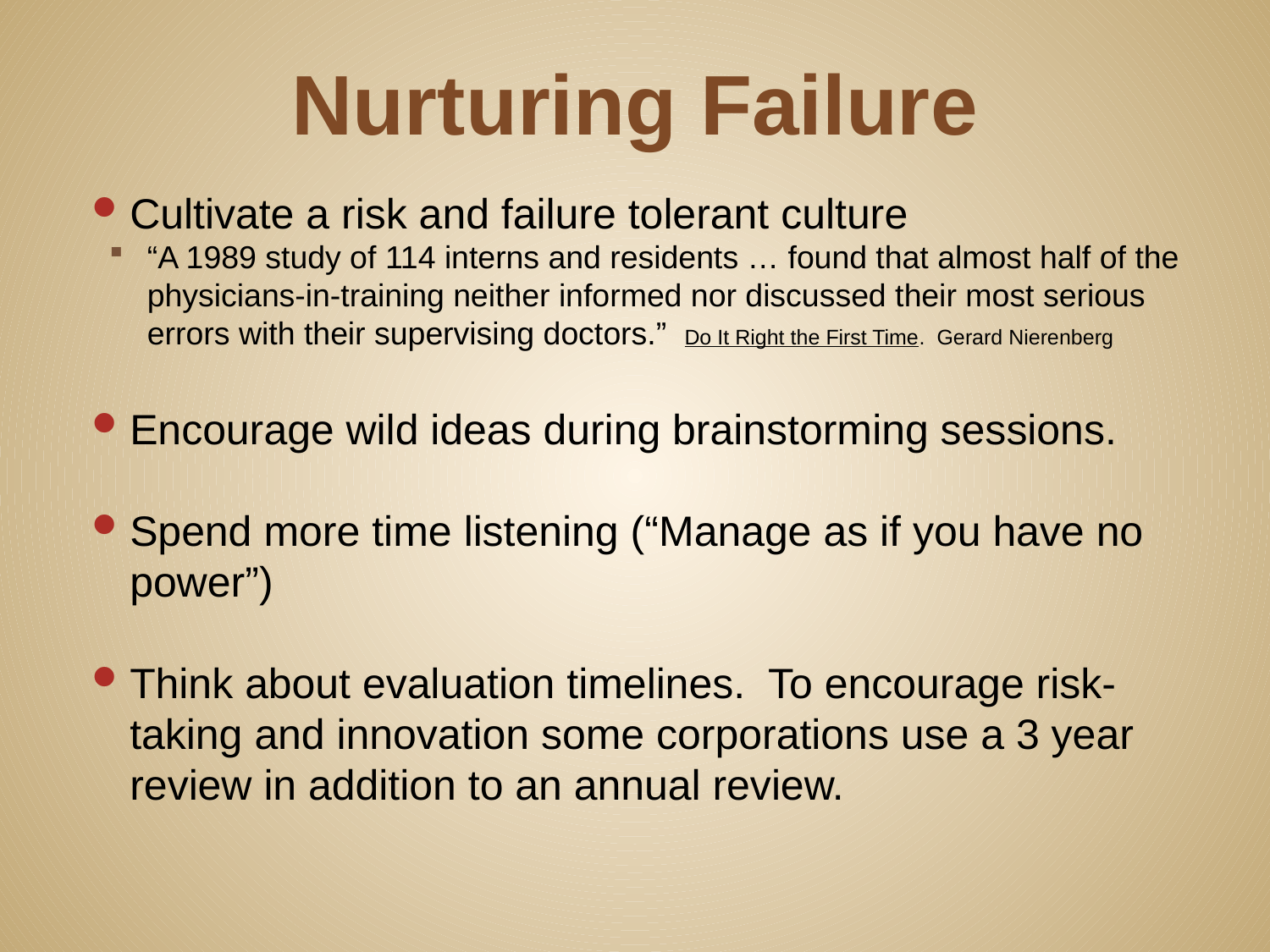

# Nurturing Failure
Cultivate a risk and failure tolerant culture
“A 1989 study of 114 interns and residents … found that almost half of the physicians-in-training neither informed nor discussed their most serious errors with their supervising doctors.”  Do It Right the First Time.  Gerard Nierenberg

Encourage wild ideas during brainstorming sessions.

Spend more time listening (“Manage as if you have no power”)

Think about evaluation timelines.  To encourage risk-taking and innovation some corporations use a 3 year review in addition to an annual review.